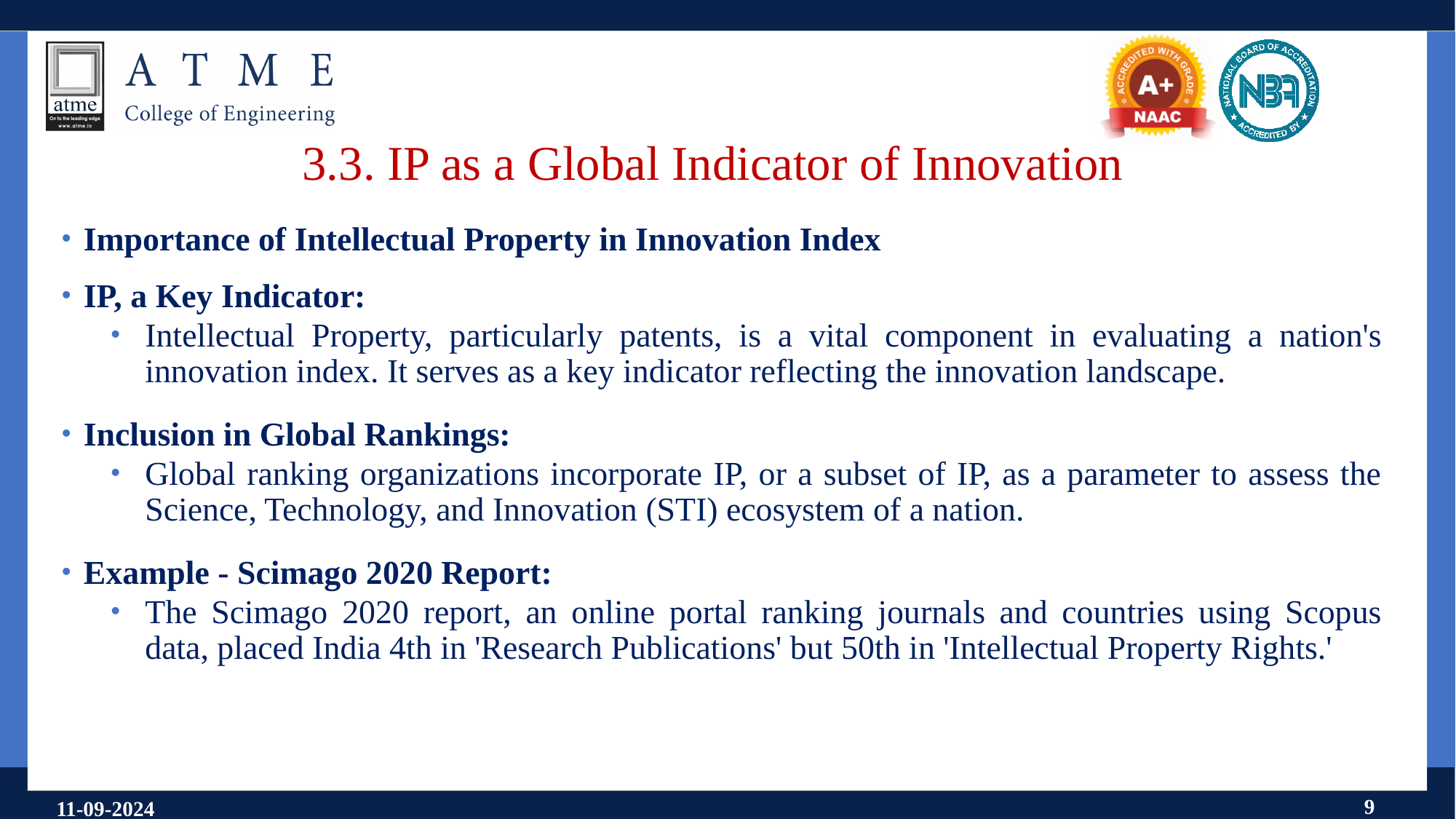

# 3.3. IP as a Global Indicator of Innovation
Importance of Intellectual Property in Innovation Index
IP, a Key Indicator:
Intellectual Property, particularly patents, is a vital component in evaluating a nation's innovation index. It serves as a key indicator reflecting the innovation landscape.
Inclusion in Global Rankings:
Global ranking organizations incorporate IP, or a subset of IP, as a parameter to assess the Science, Technology, and Innovation (STI) ecosystem of a nation.
Example - Scimago 2020 Report:
The Scimago 2020 report, an online portal ranking journals and countries using Scopus data, placed India 4th in 'Research Publications' but 50th in 'Intellectual Property Rights.'

9
11-09-2024